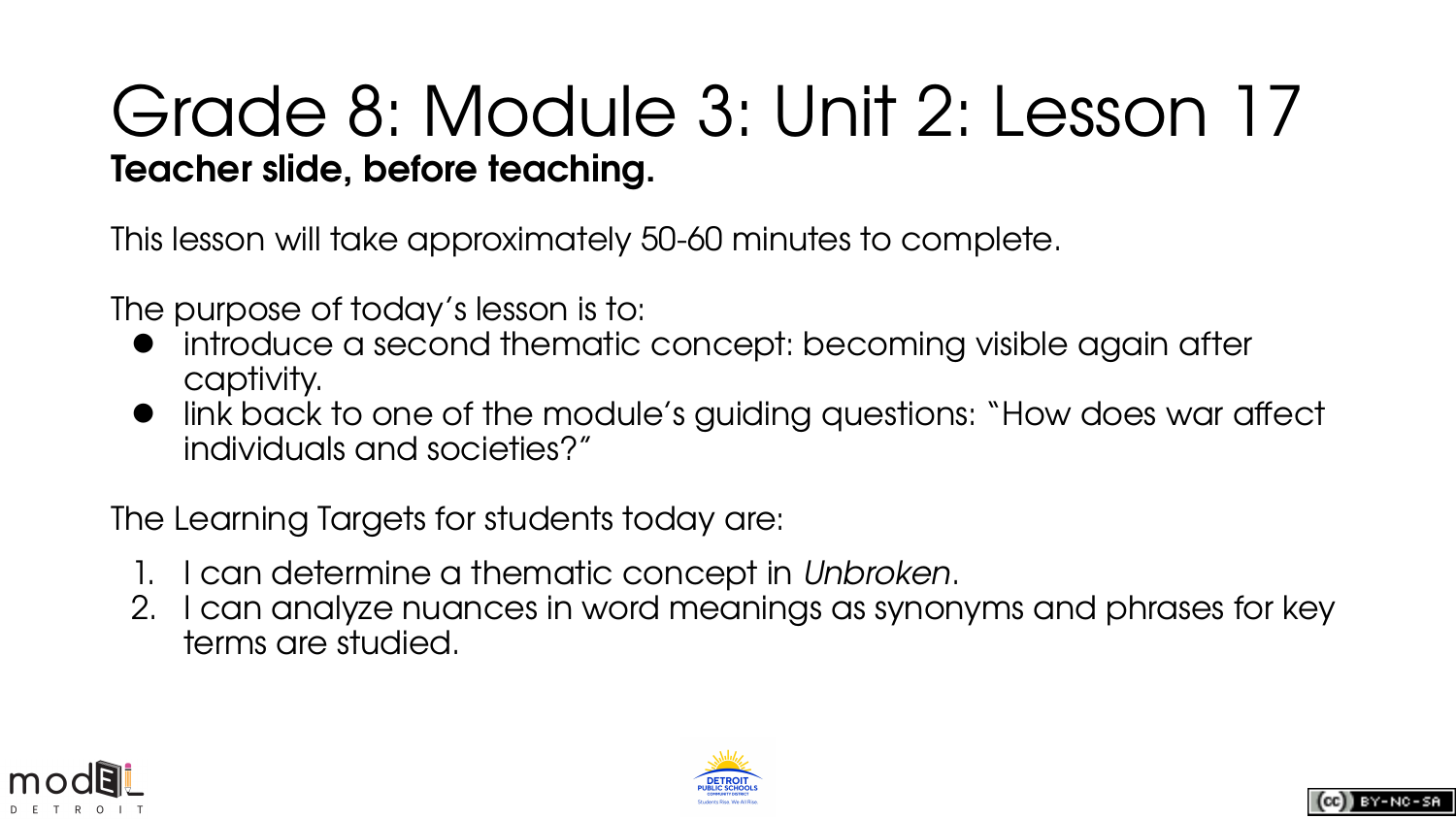

# Grade 8: Module 3: Unit 2: Lesson 17
Teacher slide, before teaching.

This lesson will take approximately 50-60 minutes to complete.

The purpose of today’s lesson is to:
introduce a second thematic concept: becoming visible again after captivity.
link back to one of the module’s guiding questions: “How does war affect individuals and societies?”
The Learning Targets for students today are:
I can determine a thematic concept in Unbroken.
I can analyze nuances in word meanings as synonyms and phrases for key terms are studied.